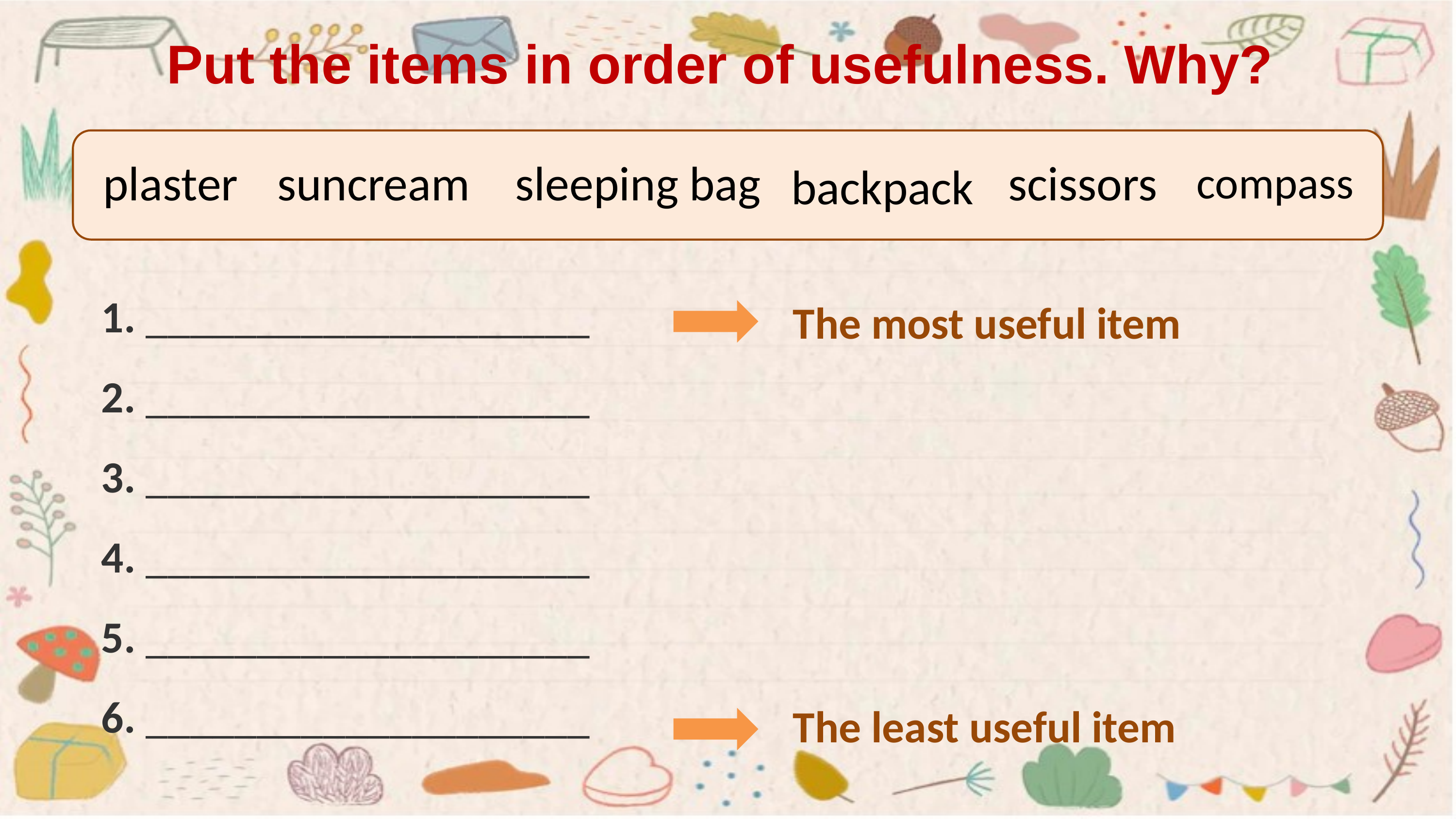

Put the items in order of usefulness. Why?

suncream
sleeping bag
scissors
plaster
compass
backpack
1. ____________________
2. ____________________
3. ____________________
4. ____________________
5. ____________________
6. ____________________
The most useful item

The least useful item